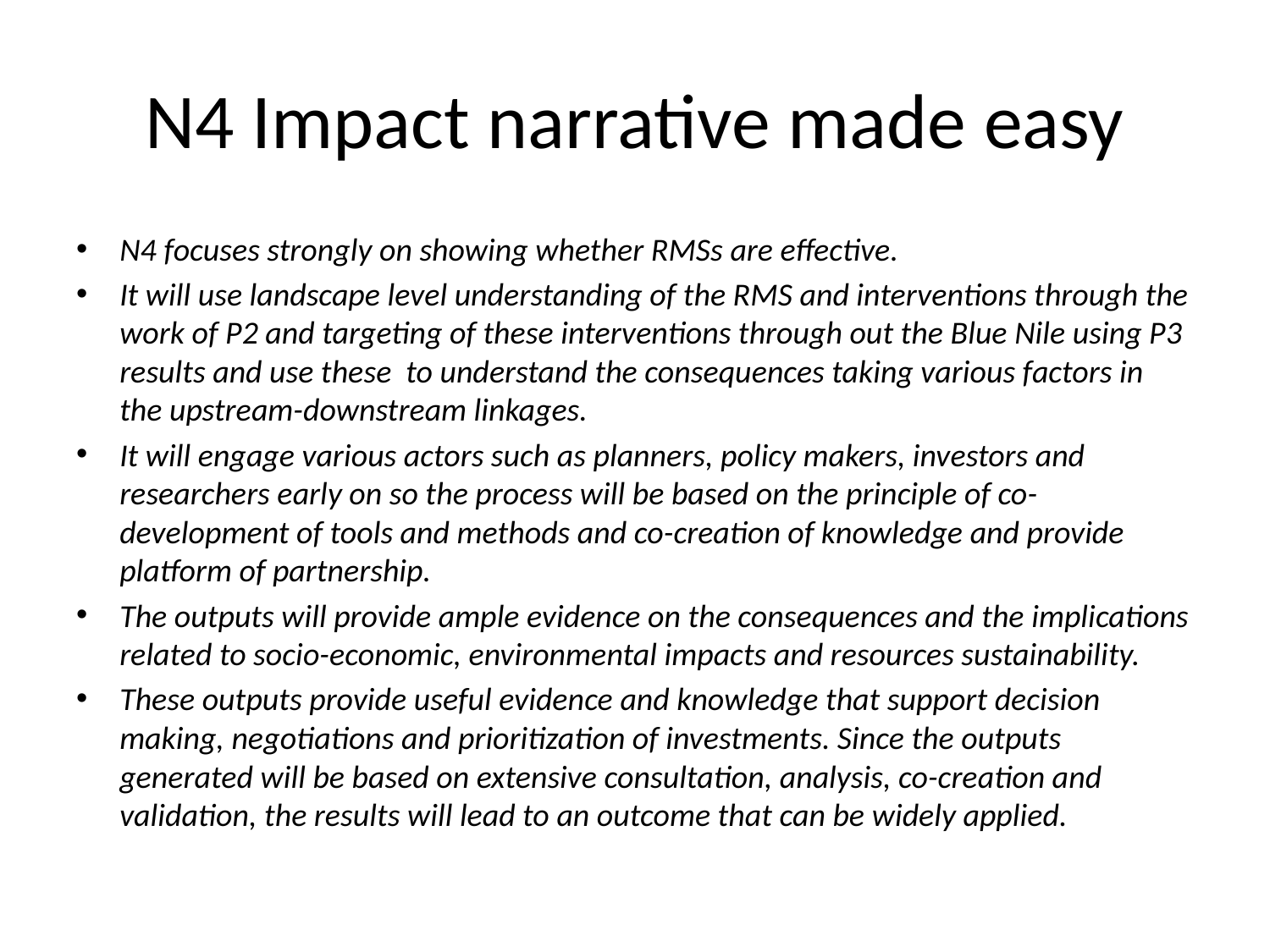

# N4 Impact narrative made easy
N4 focuses strongly on showing whether RMSs are effective.
It will use landscape level understanding of the RMS and interventions through the work of P2 and targeting of these interventions through out the Blue Nile using P3 results and use these  to understand the consequences taking various factors in the upstream-downstream linkages.
It will engage various actors such as planners, policy makers, investors and researchers early on so the process will be based on the principle of co-development of tools and methods and co-creation of knowledge and provide platform of partnership.
The outputs will provide ample evidence on the consequences and the implications related to socio-economic, environmental impacts and resources sustainability.
These outputs provide useful evidence and knowledge that support decision making, negotiations and prioritization of investments. Since the outputs generated will be based on extensive consultation, analysis, co-creation and validation, the results will lead to an outcome that can be widely applied.